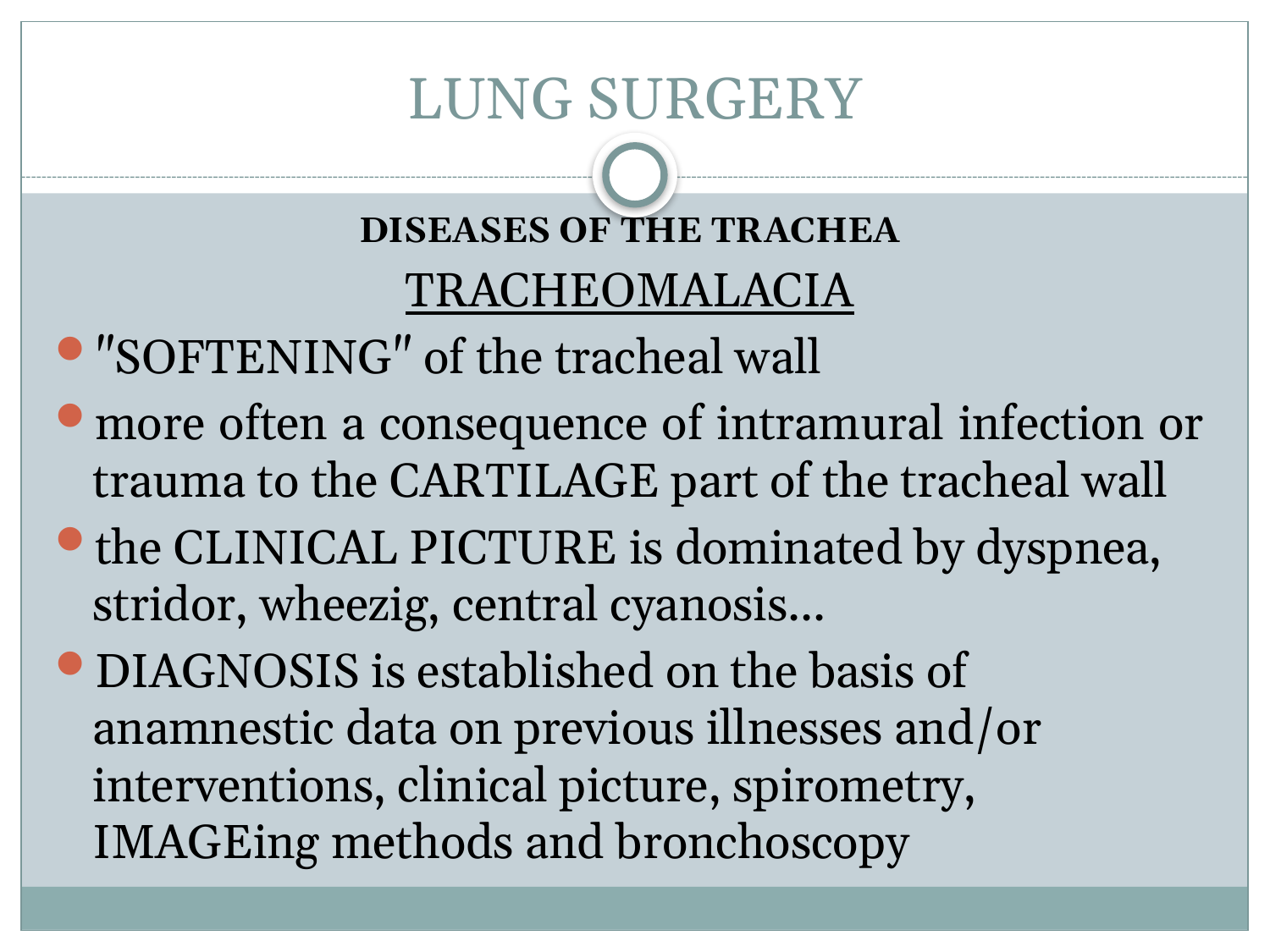

# LUNG SURGERY
DISEASES OF THE TRACHEA
TRACHEOMALACIA
"SOFTENING" of the tracheal wall
more often a consequence of intramural infection or trauma to the CARTILAGE part of the tracheal wall
the CLINICAL PICTURE is dominated by dyspnea, stridor, wheezig, central cyanosis...
DIAGNOSIS is established on the basis of anamnestic data on previous illnesses and/or interventions, clinical picture, spirometry, IMAGEing methods and bronchoscopy